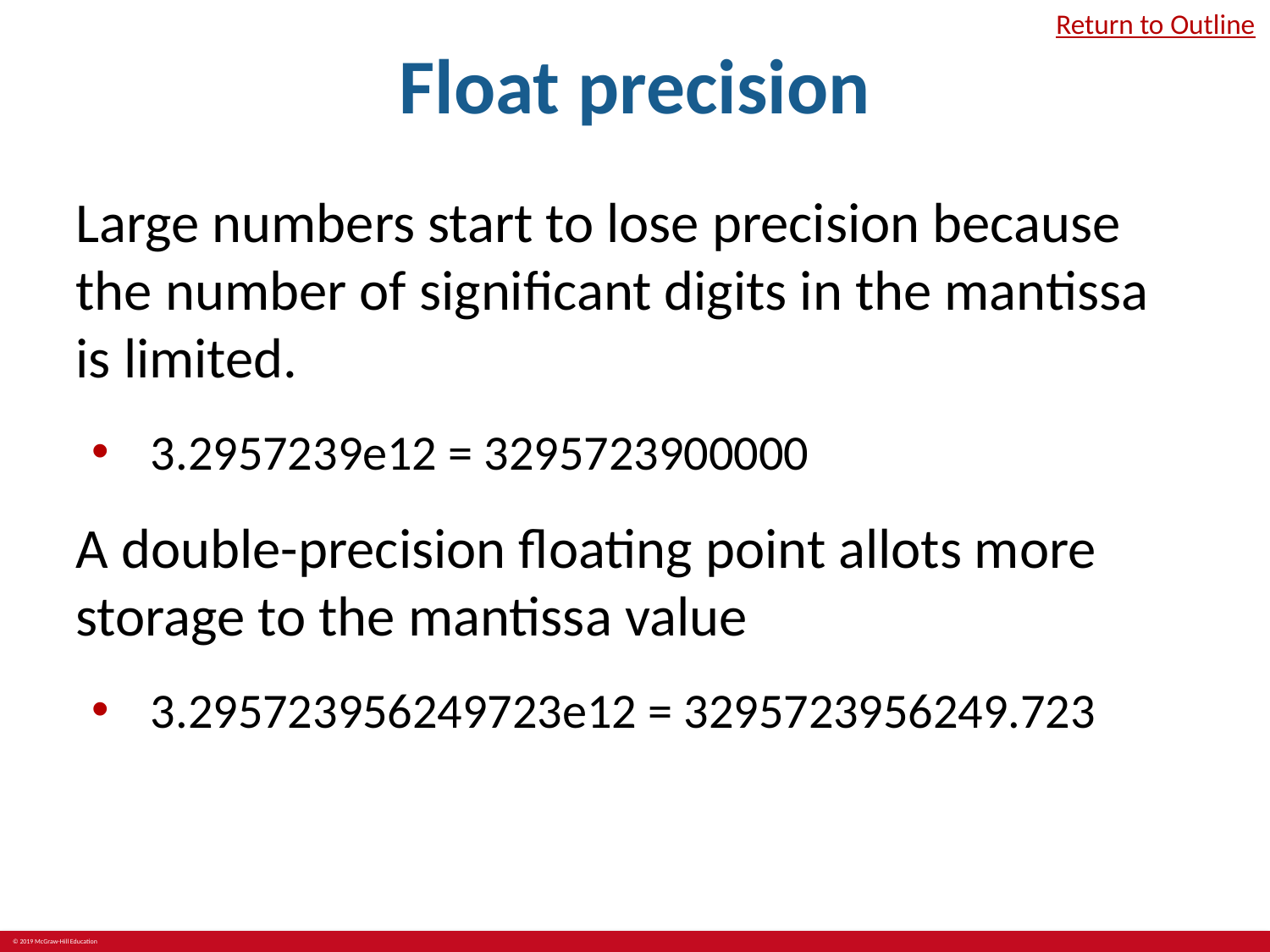

# Float precision
Return to Outline
Large numbers start to lose precision because the number of significant digits in the mantissa is limited.
 3.2957239e12 = 3295723900000
A double-precision floating point allots more storage to the mantissa value
 3.295723956249723e12 = 3295723956249.723